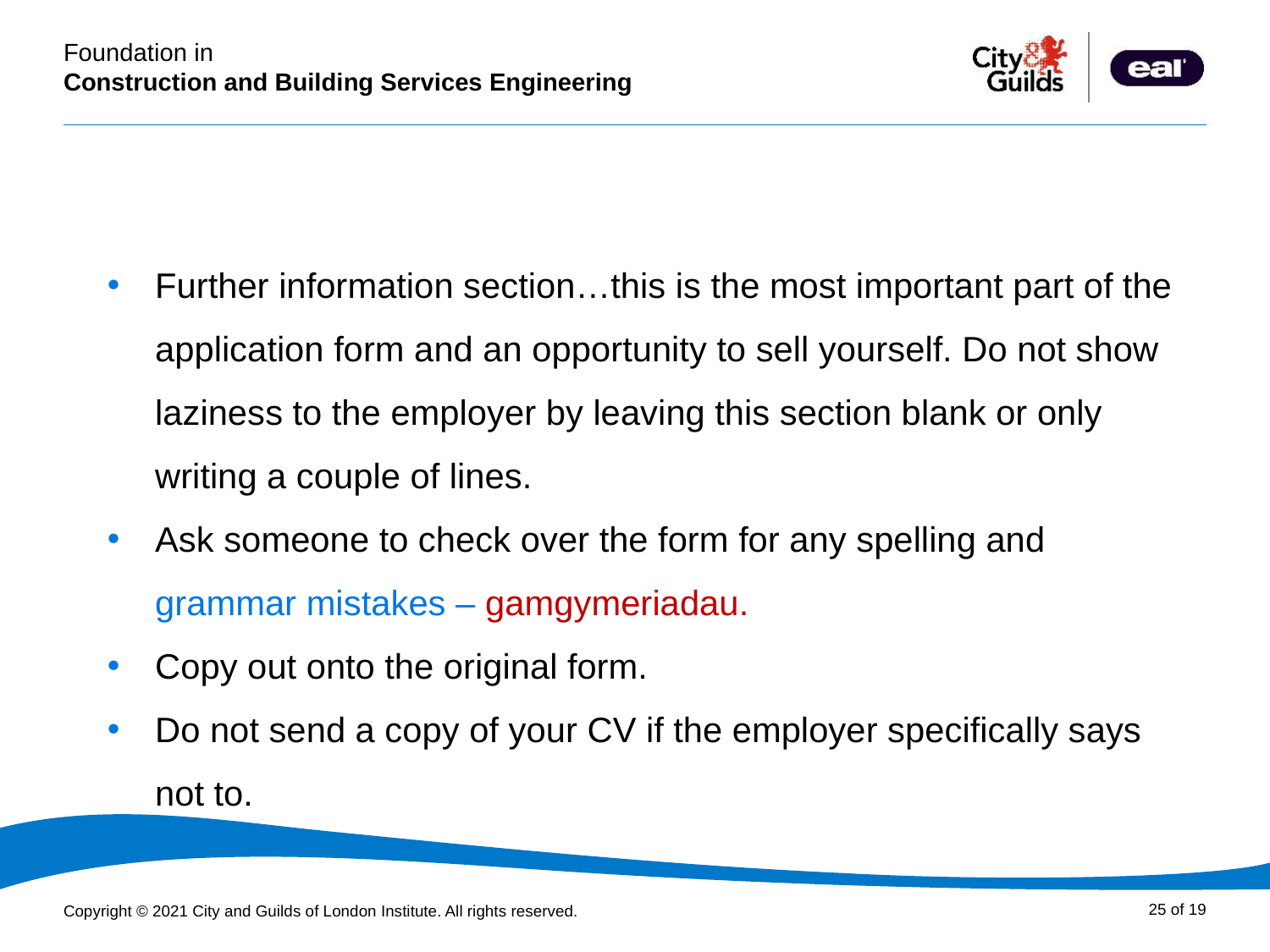

Further information section…this is the most important part of the application form and an opportunity to sell yourself. Do not show laziness to the employer by leaving this section blank or only writing a couple of lines.
Ask someone to check over the form for any spelling and grammar mistakes – gamgymeriadau.
Copy out onto the original form.
Do not send a copy of your CV if the employer specifically says not to.